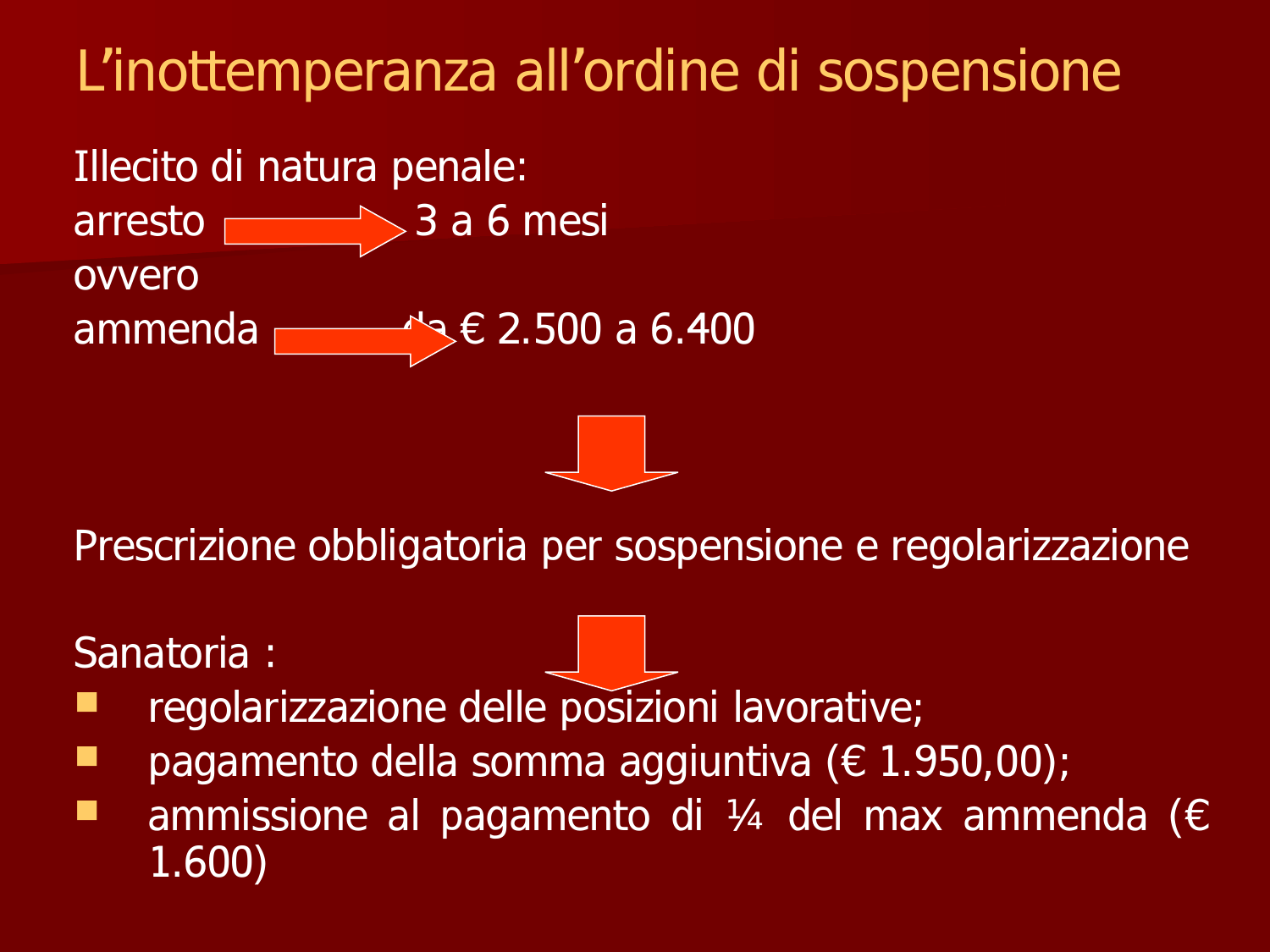

# L’inottemperanza all’ordine di sospensione
Illecito di natura penale:
arresto 		 3 a 6 mesi
ovvero
ammenda 		da € 2.500 a 6.400

Prescrizione obbligatoria per sospensione e regolarizzazione

Sanatoria :
regolarizzazione delle posizioni lavorative;
pagamento della somma aggiuntiva (€ 1.950,00);
ammissione al pagamento di ¼ del max ammenda (€ 1.600)